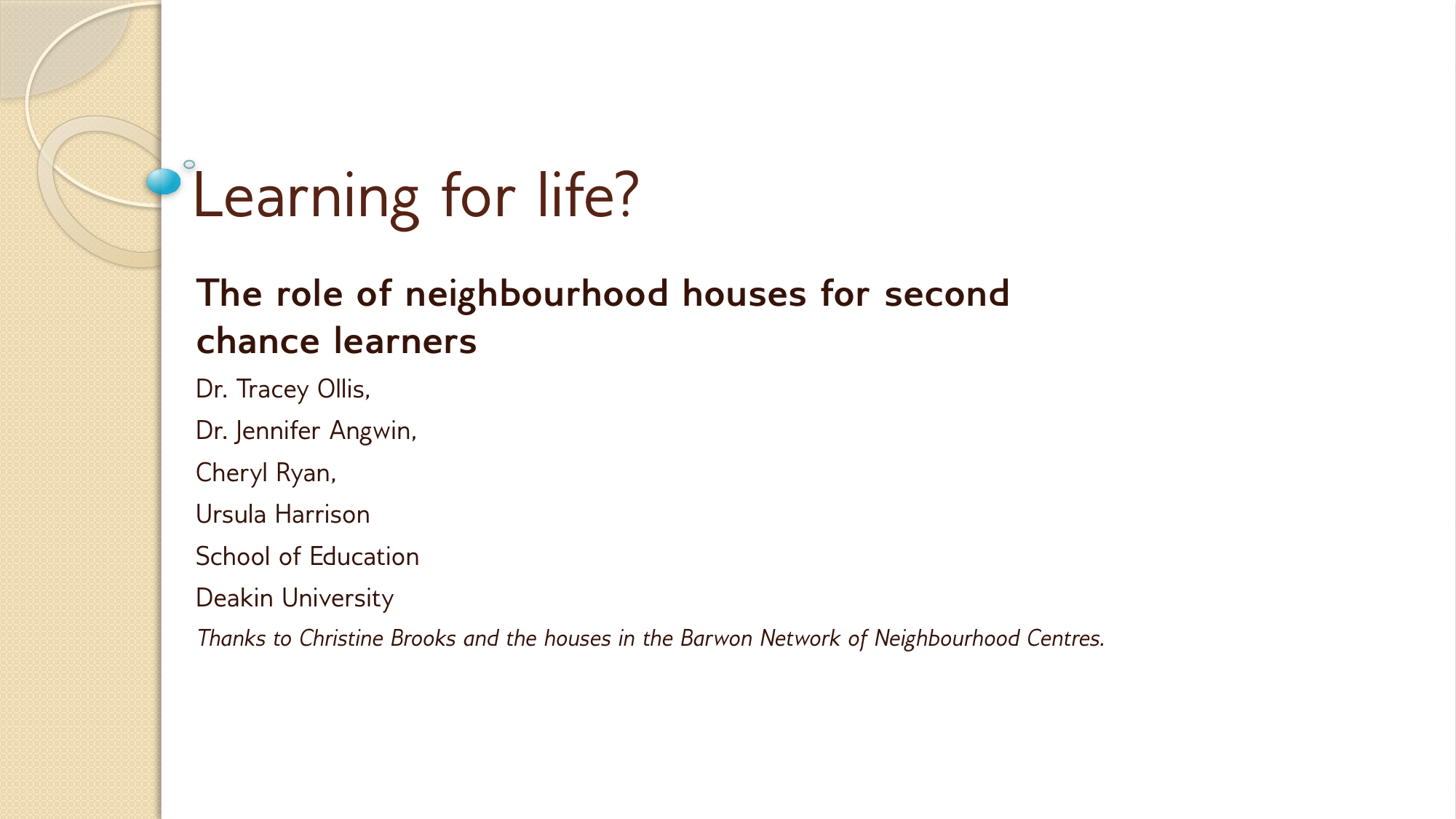

# Learning for life?
The role of neighbourhood houses for second chance learners
Dr. Tracey Ollis,
Dr. Jennifer Angwin,
Cheryl Ryan,
Ursula Harrison
School of Education
Deakin University
Thanks to Christine Brooks and the houses in the Barwon Network of Neighbourhood Centres.